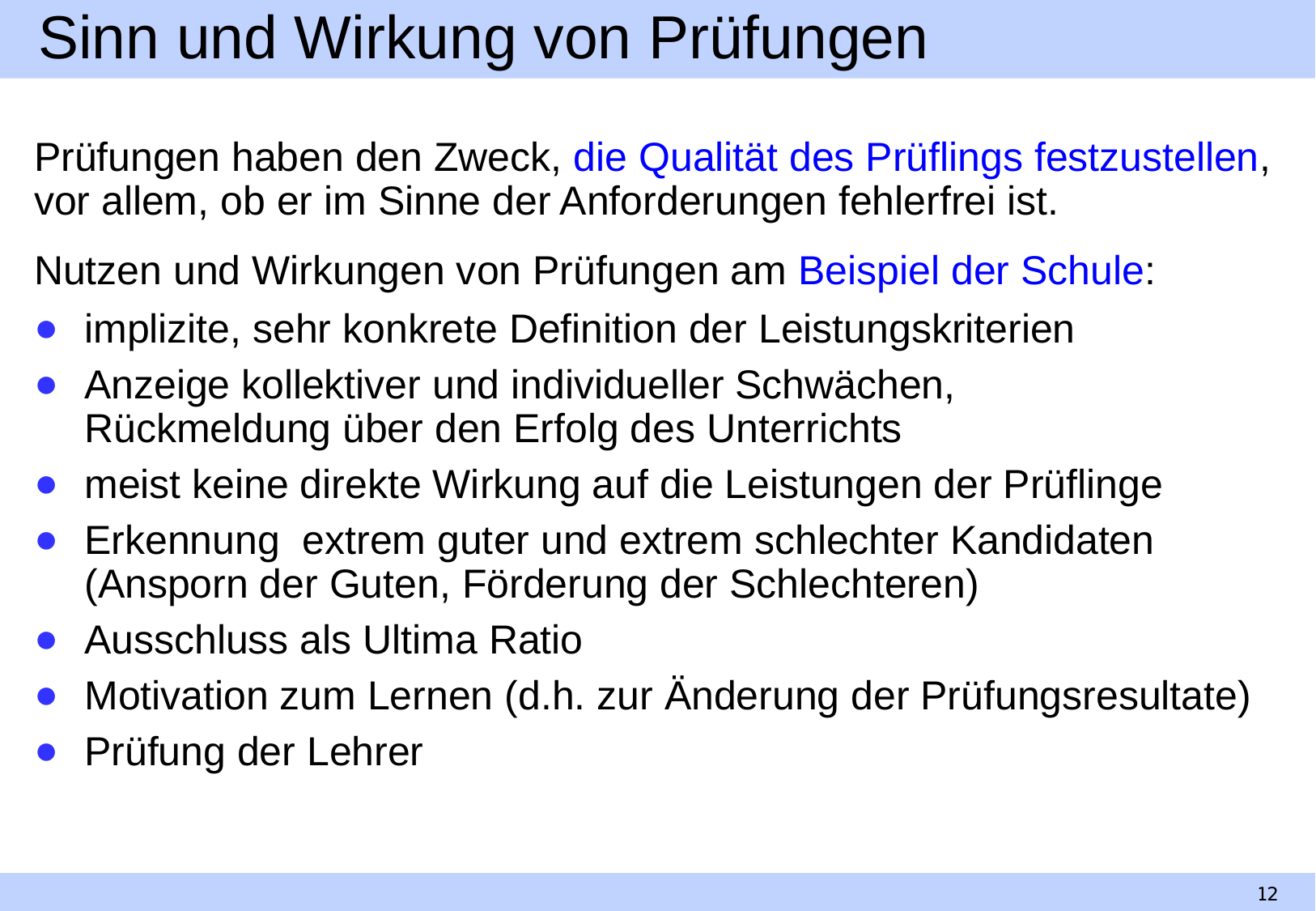

# Sinn und Wirkung von Prüfungen
Prüfungen haben den Zweck, die Qualität des Prüflings festzustellen, vor allem, ob er im Sinne der Anforderungen fehlerfrei ist.
Nutzen und Wirkungen von Prüfungen am Beispiel der Schule:
implizite, sehr konkrete Definition der Leistungskriterien
Anzeige kollektiver und individueller Schwächen,
Rückmeldung über den Erfolg des Unterrichts
meist keine direkte Wirkung auf die Leistungen der Prüflinge
Erkennung  extrem guter und extrem schlechter Kandidaten (Ansporn der Guten, Förderung der Schlechteren)
Ausschluss als Ultima Ratio
Motivation zum Lernen (d.h. zur Änderung der Prüfungsresultate)
Prüfung der Lehrer

12